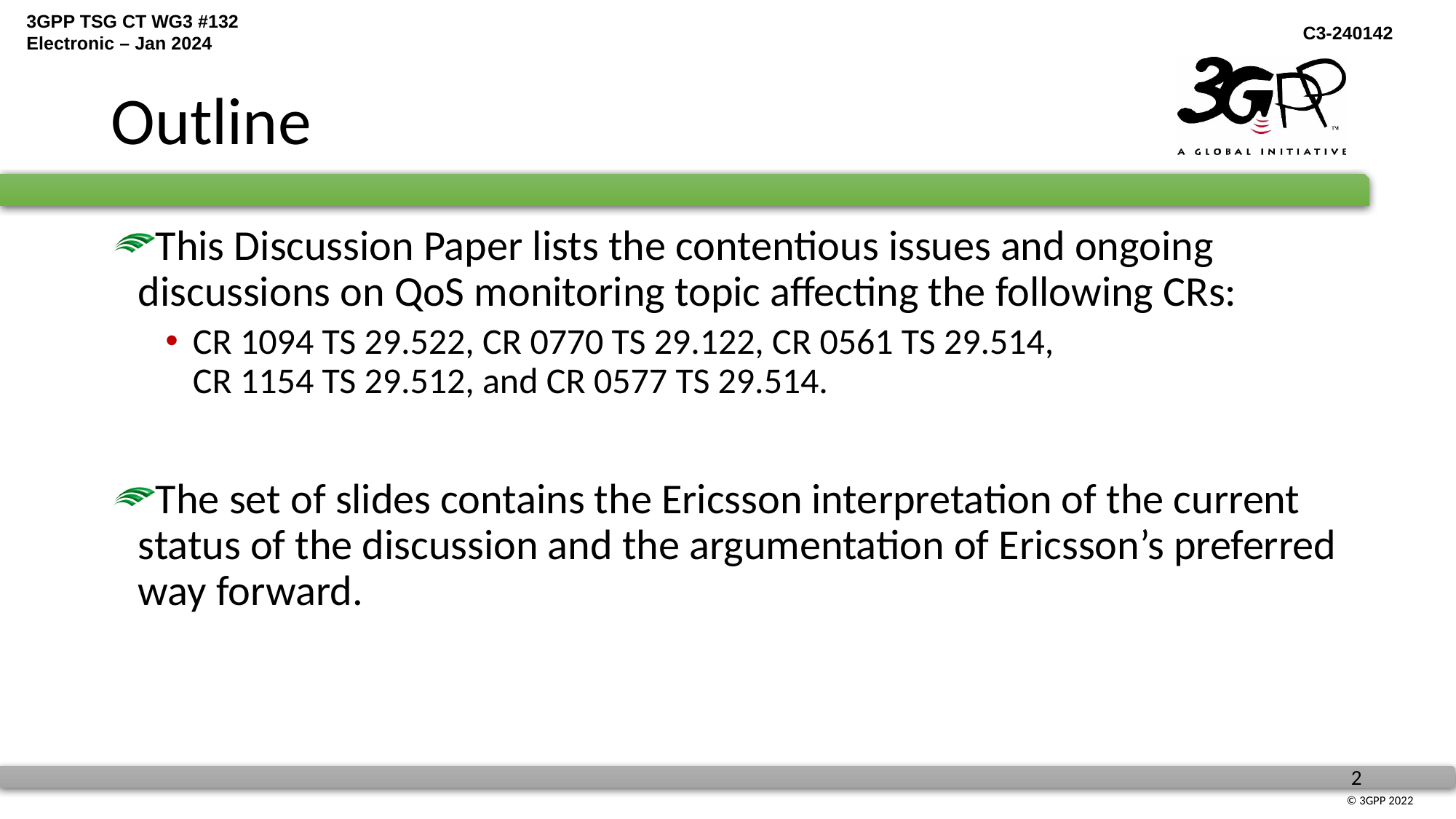

# Outline
This Discussion Paper lists the contentious issues and ongoing discussions on QoS monitoring topic affecting the following CRs:
CR 1094 TS 29.522, CR 0770 TS 29.122, CR 0561 TS 29.514,
CR 1154 TS 29.512, and CR 0577 TS 29.514.

The set of slides contains the Ericsson interpretation of the current status of the discussion and the argumentation of Ericsson’s preferred way forward.